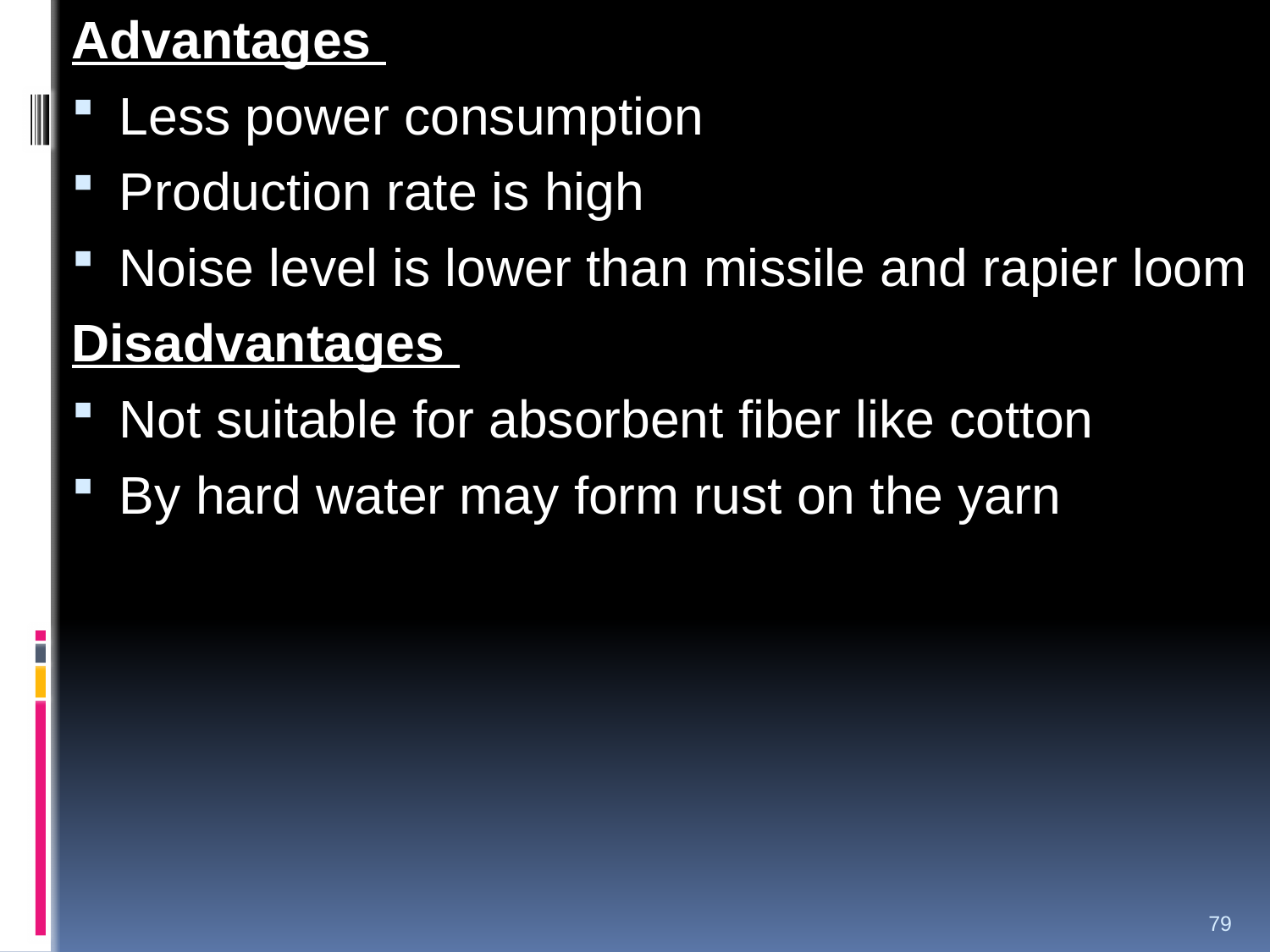

Advantages
Less power consumption
Production rate is high
Noise level is lower than missile and rapier loom
Disadvantages
Not suitable for absorbent fiber like cotton
By hard water may form rust on the yarn
79